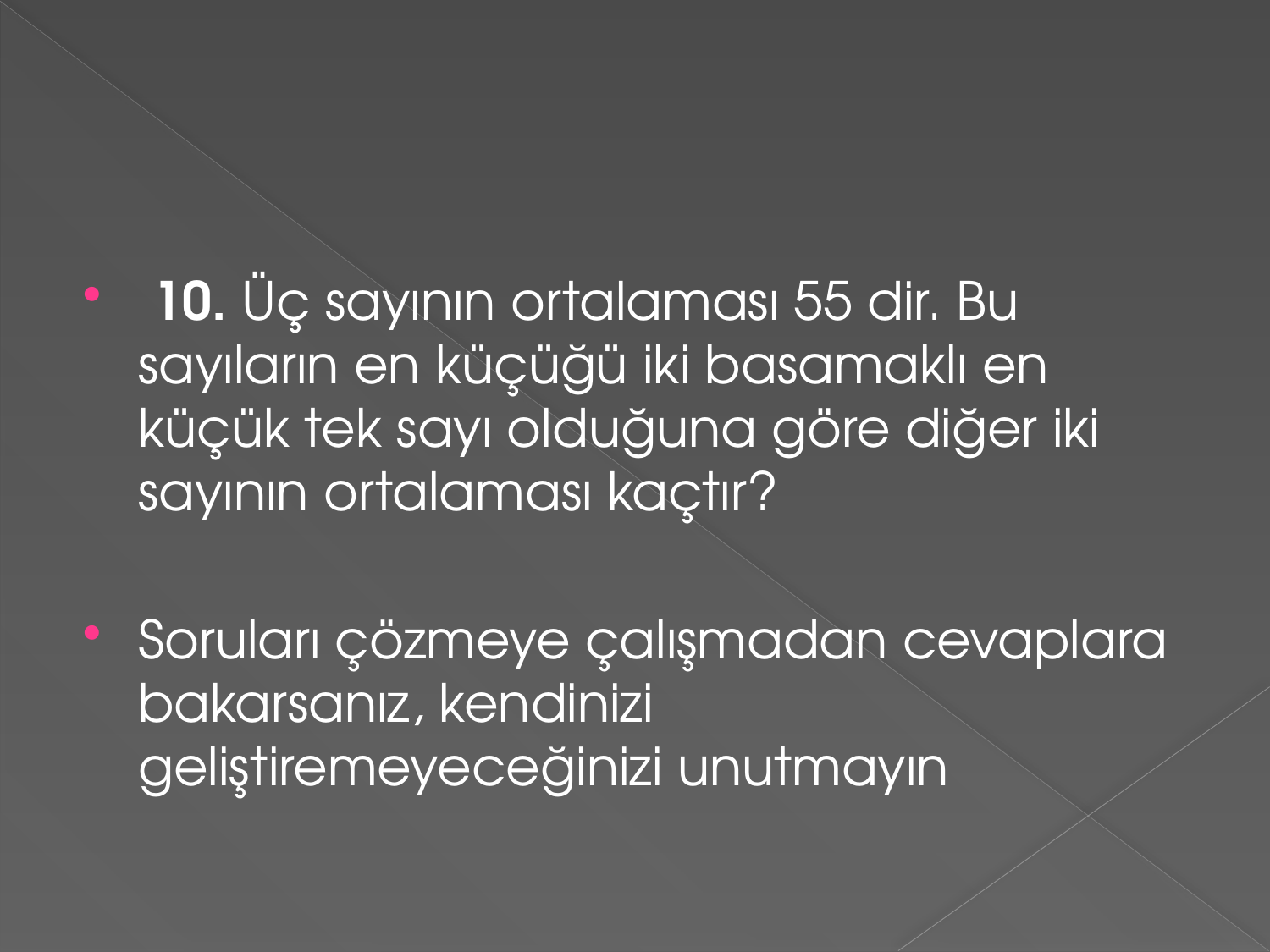

#
 10. Üç sayının ortalaması 55 dir. Bu sayıların en küçüğü iki basamaklı en küçük tek sayı olduğuna göre diğer iki sayının ortalaması kaçtır?

Soruları çözmeye çalışmadan cevaplara bakarsanız, kendinizi geliştiremeyeceğinizi unutmayın